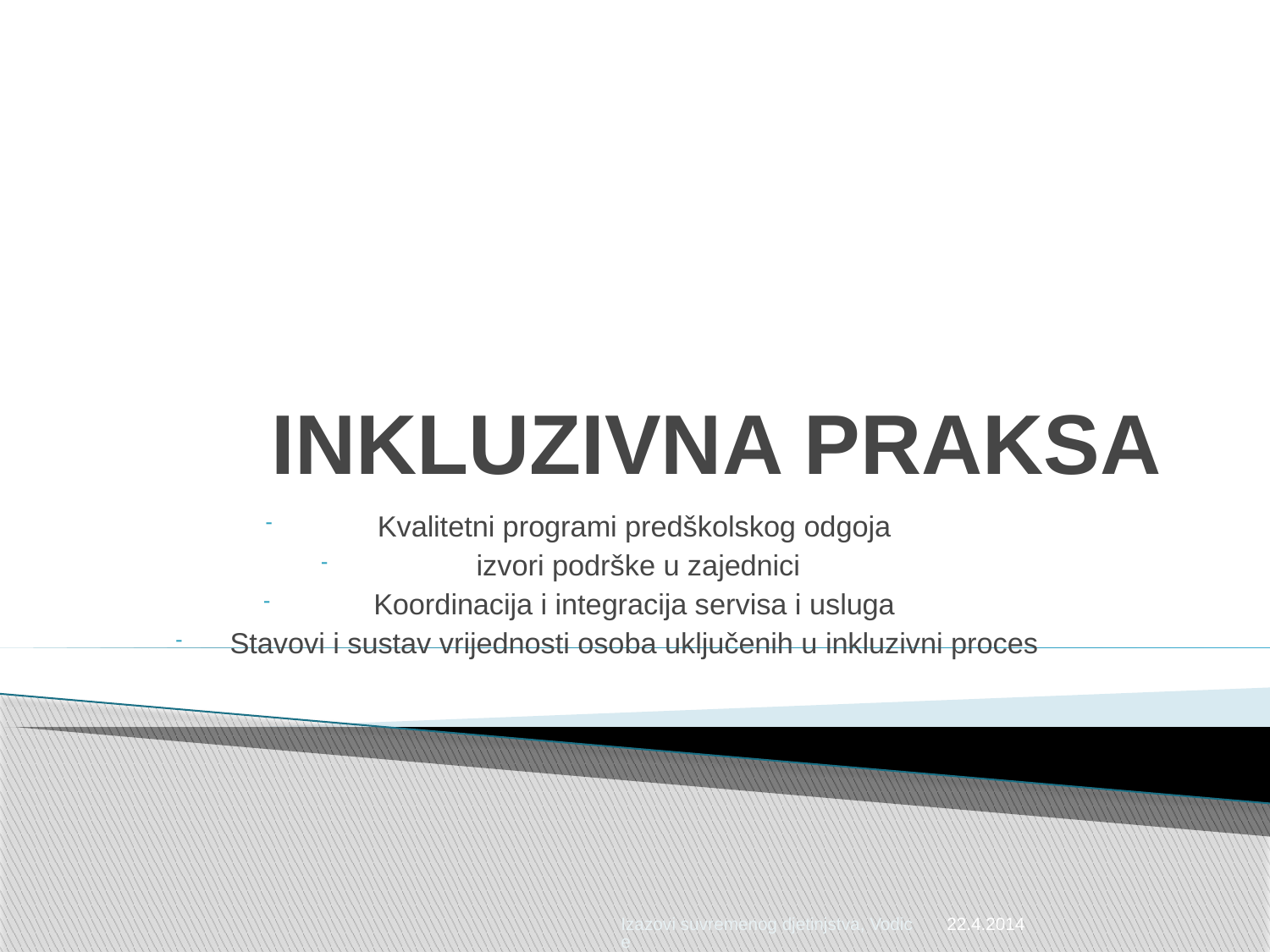

# INKLUZIVNA PRAKSA
Kvalitetni programi predškolskog odgoja
 izvori podrške u zajednici
Koordinacija i integracija servisa i usluga
Stavovi i sustav vrijednosti osoba uključenih u inkluzivni proces
Izazovi suvremenog djetinjstva, Vodice
22.4.2014